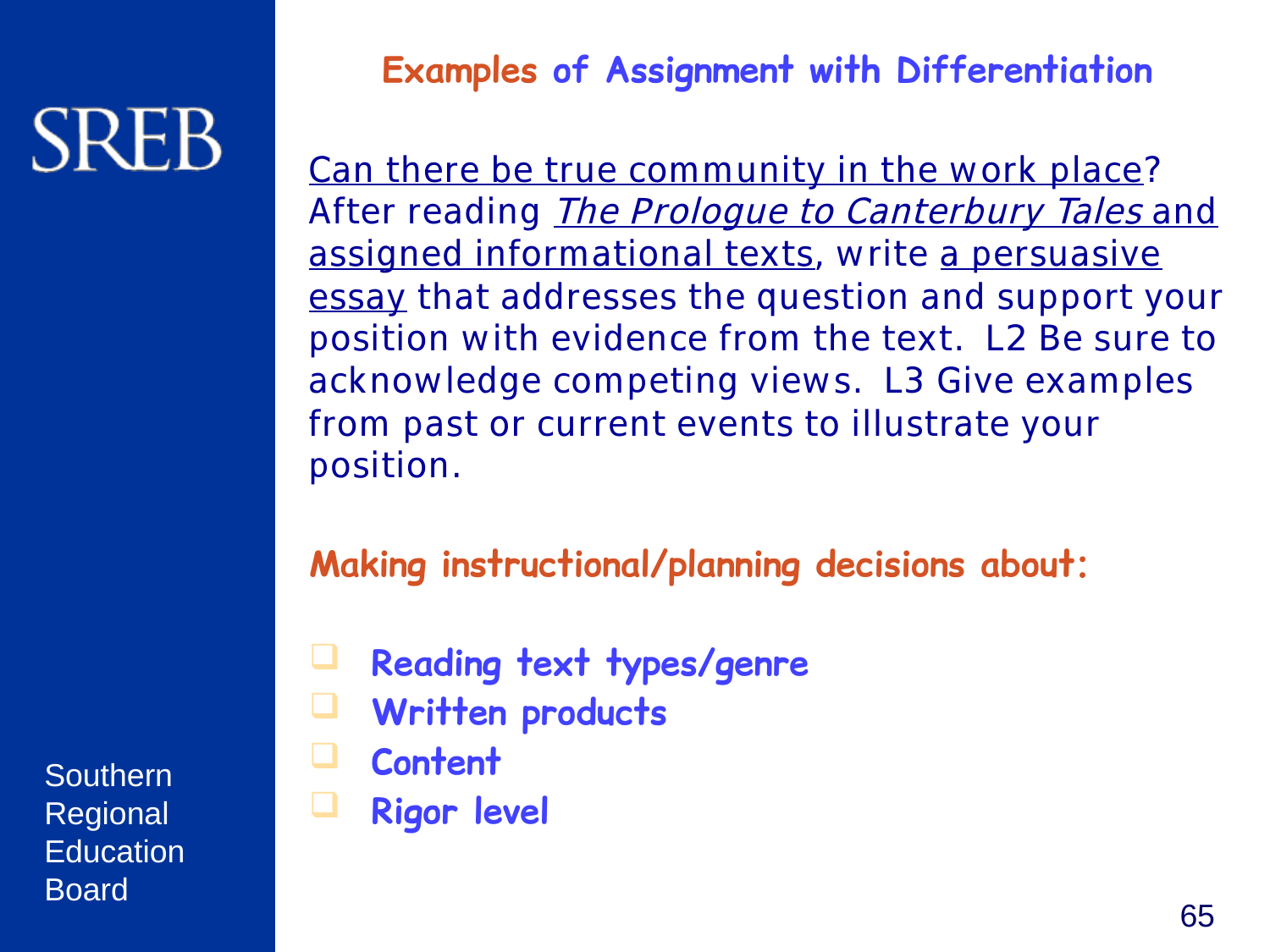

# Examples of Assignment with Differentiation

Can there be true community in the work place? After reading The Prologue to Canterbury Tales and assigned informational texts, write a persuasive essay that addresses the question and support your position with evidence from the text.  L2 Be sure to acknowledge competing views.  L3 Give examples from past or current events to illustrate your position.

Making instructional/planning decisions about:

  Reading text types/genre
  Written products
  Content
  Rigor level

65